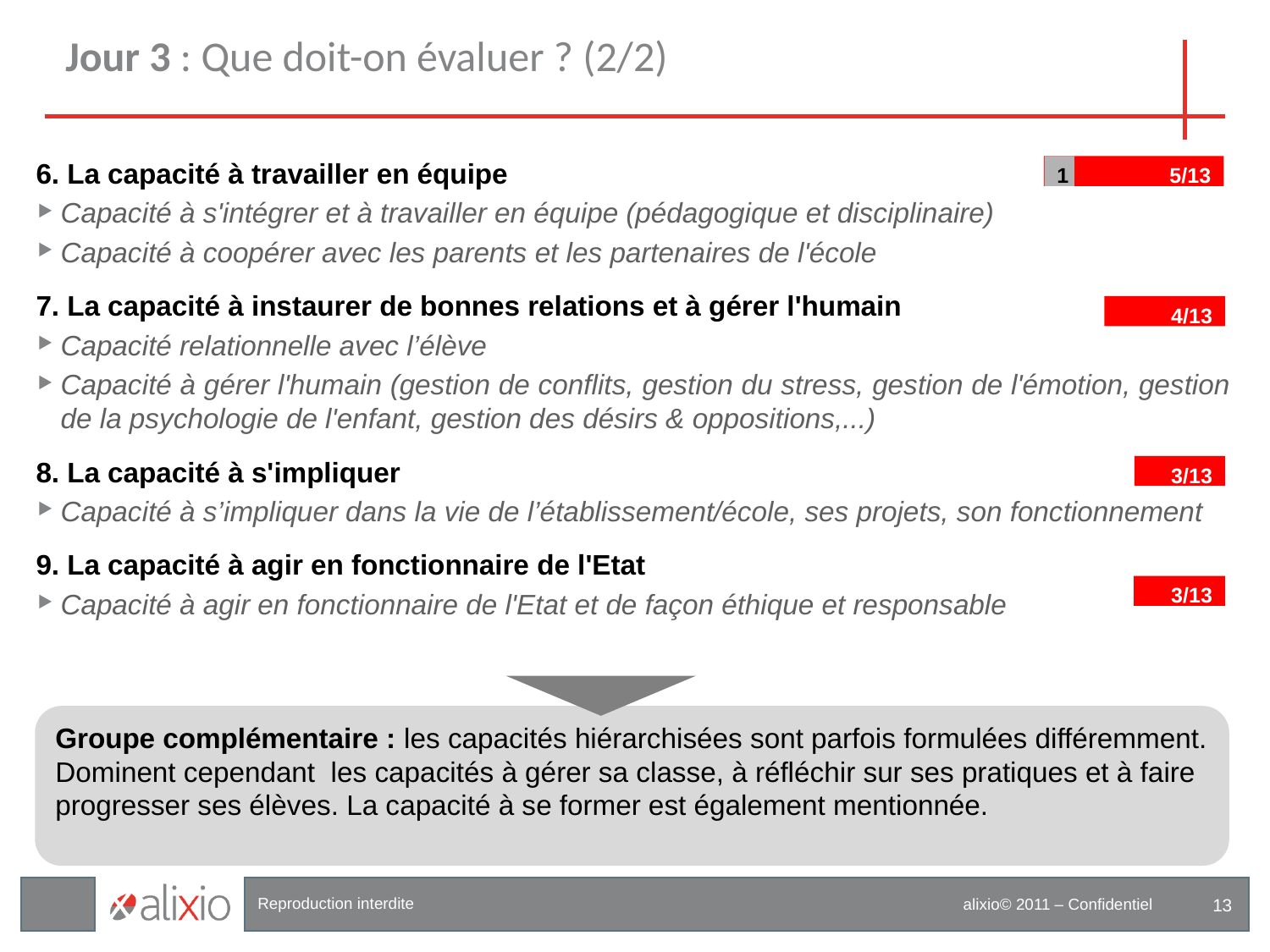

# Jour 3 : Que doit-on évaluer ? (2/2)
6. La capacité à travailler en équipe
Capacité à s'intégrer et à travailler en équipe (pédagogique et disciplinaire)
Capacité à coopérer avec les parents et les partenaires de l'école
7. La capacité à instaurer de bonnes relations et à gérer l'humain
Capacité relationnelle avec l’élève
Capacité à gérer l'humain (gestion de conflits, gestion du stress, gestion de l'émotion, gestion de la psychologie de l'enfant, gestion des désirs & oppositions,...)
8. La capacité à s'impliquer
Capacité à s’impliquer dans la vie de l’établissement/école, ses projets, son fonctionnement
9. La capacité à agir en fonctionnaire de l'Etat
Capacité à agir en fonctionnaire de l'Etat et de façon éthique et responsable

5/13
1
4/13
3/13
3/13

Groupe complémentaire : les capacités hiérarchisées sont parfois formulées différemment. Dominent cependant  les capacités à gérer sa classe, à réfléchir sur ses pratiques et à faire progresser ses élèves. La capacité à se former est également mentionnée.
13